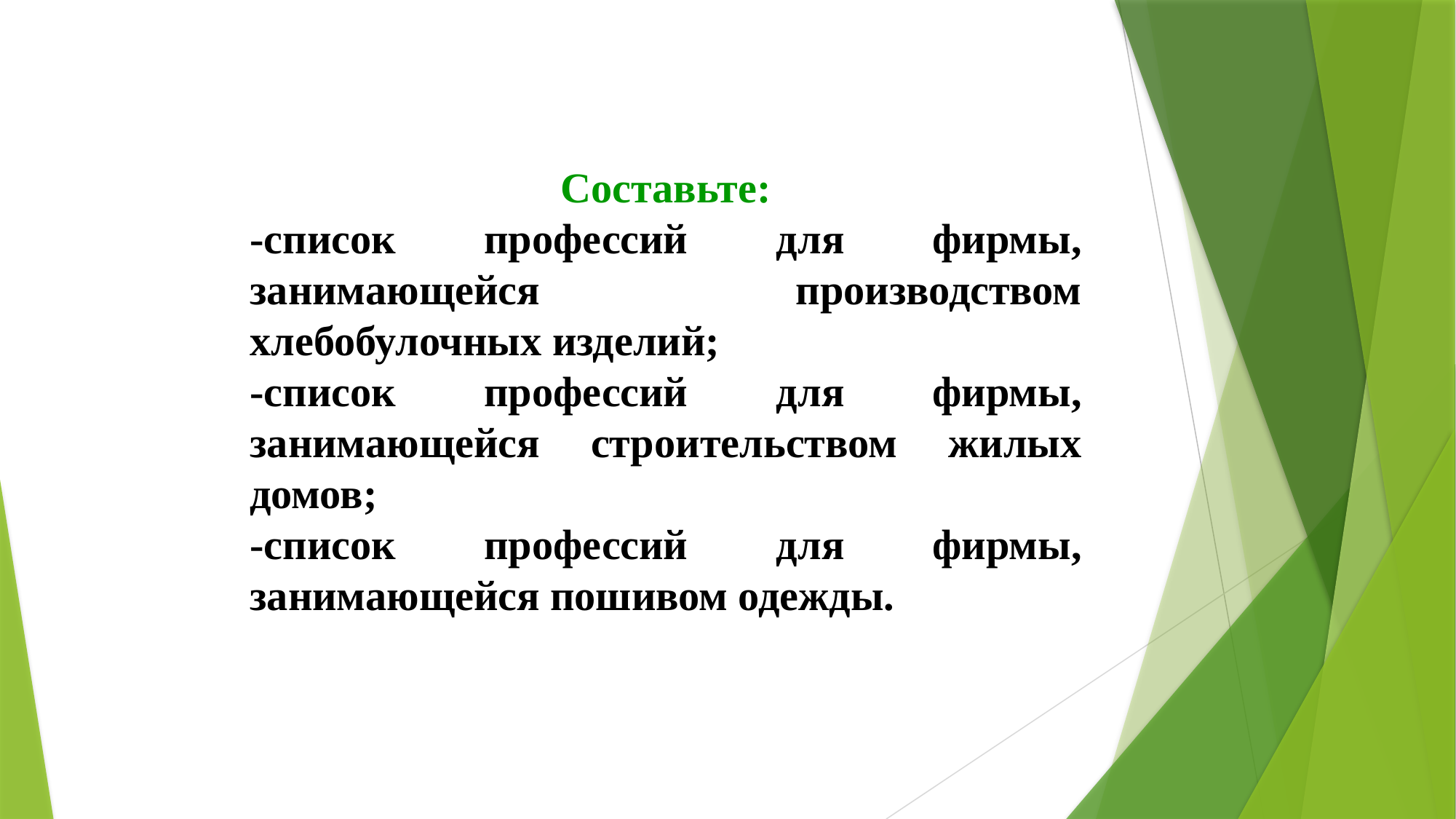

Составьте:
-список профессий для фирмы, занимающейся производством хлебобулочных изделий;
-список профессий для фирмы, занимающейся строительством жилых домов;
-список профессий для фирмы, занимающейся пошивом одежды.